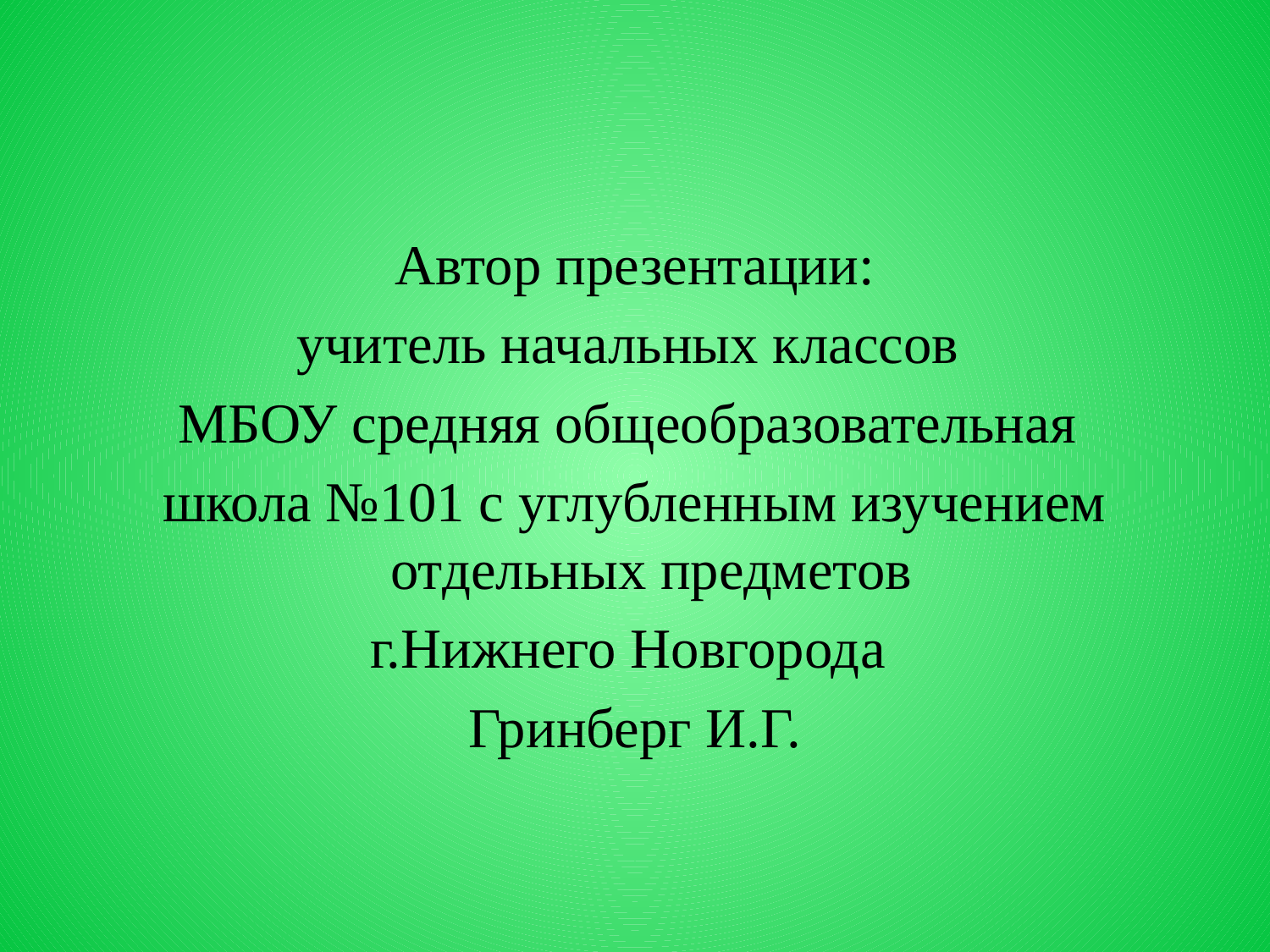

Автор презентации:
учитель начальных классов
МБОУ средняя общеобразовательная
школа №101 с углубленным изучением отдельных предметов
г.Нижнего Новгорода
Гринберг И.Г.